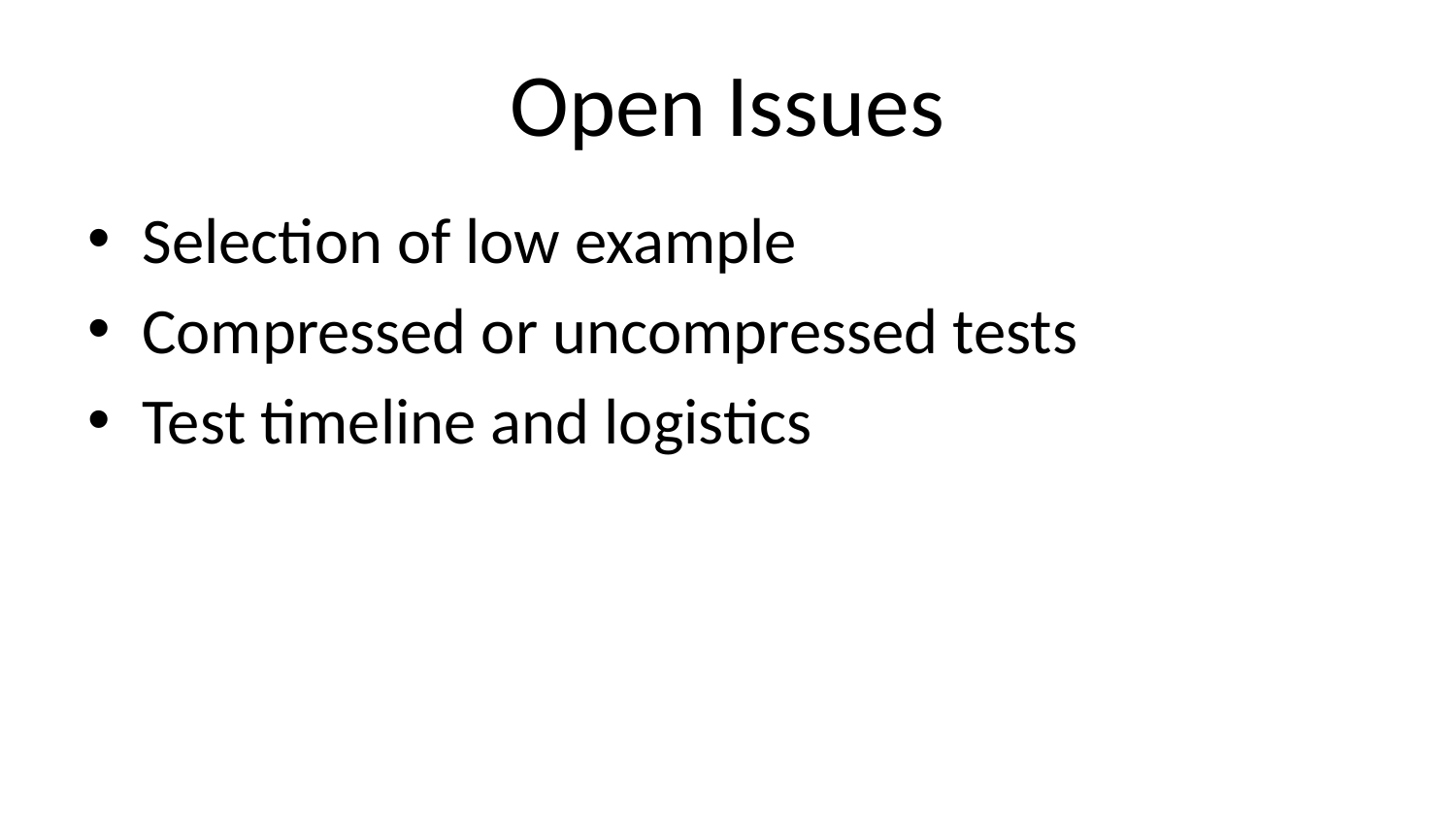

# Open Issues
Selection of low example
Compressed or uncompressed tests
Test timeline and logistics